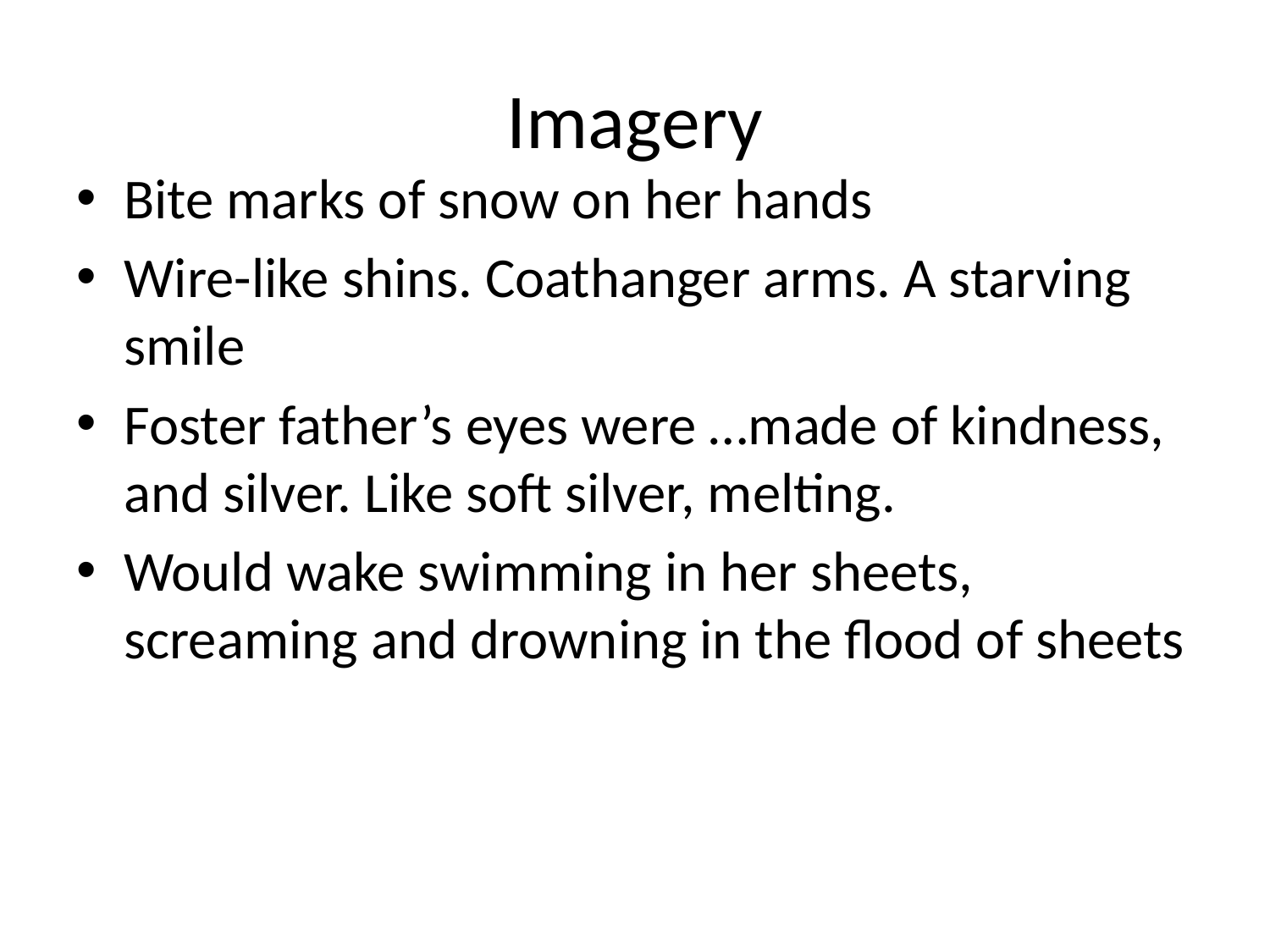

# Imagery
Bite marks of snow on her hands
Wire-like shins. Coathanger arms. A starving smile
Foster father’s eyes were …made of kindness, and silver. Like soft silver, melting.
Would wake swimming in her sheets, screaming and drowning in the flood of sheets